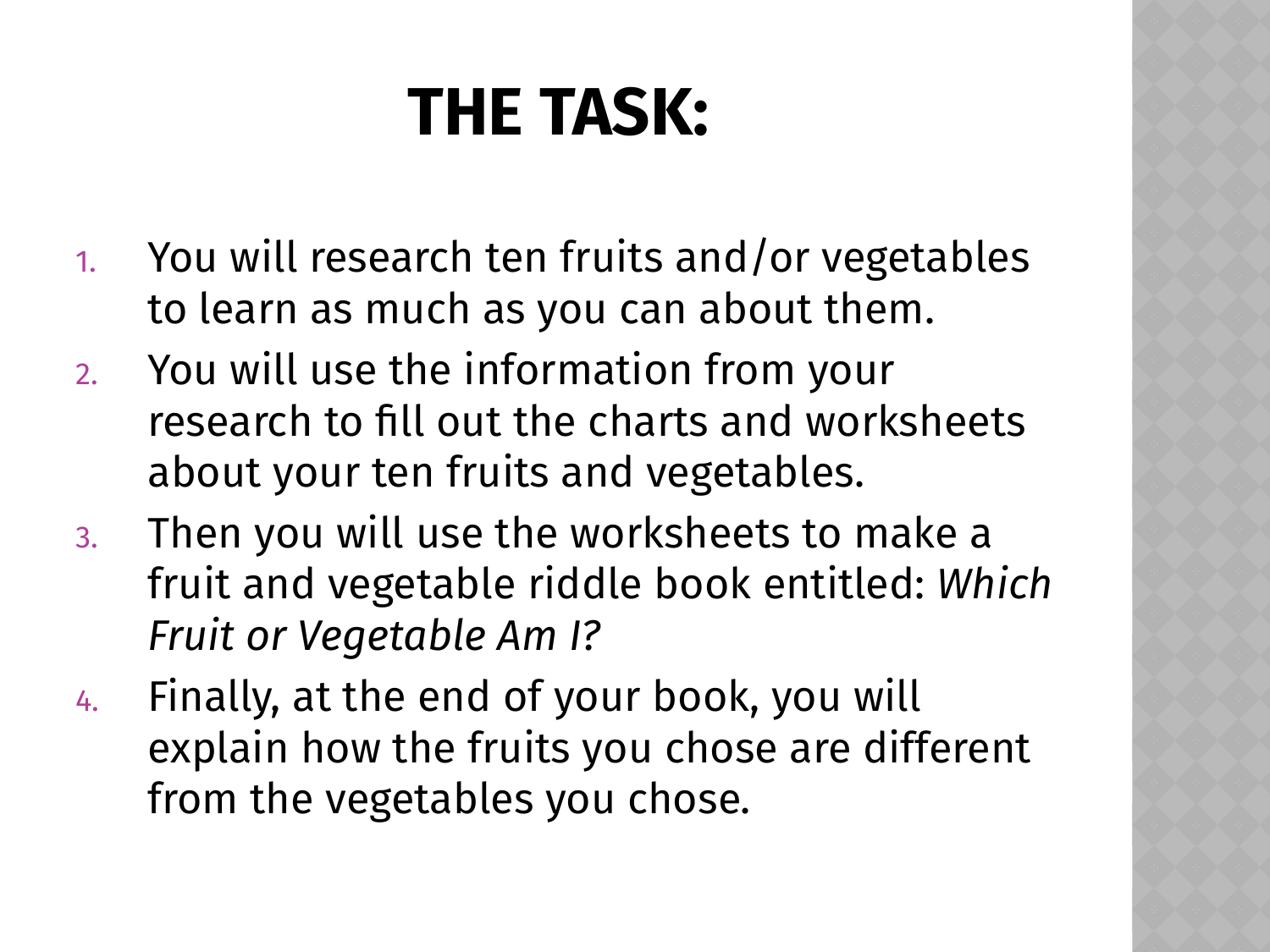

# The Task:
You will research ten fruits and/or vegetables to learn as much as you can about them.
You will use the information from your research to fill out the charts and worksheets about your ten fruits and vegetables.
Then you will use the worksheets to make a fruit and vegetable riddle book entitled: Which Fruit or Vegetable Am I?
Finally, at the end of your book, you will explain how the fruits you chose are different from the vegetables you chose.